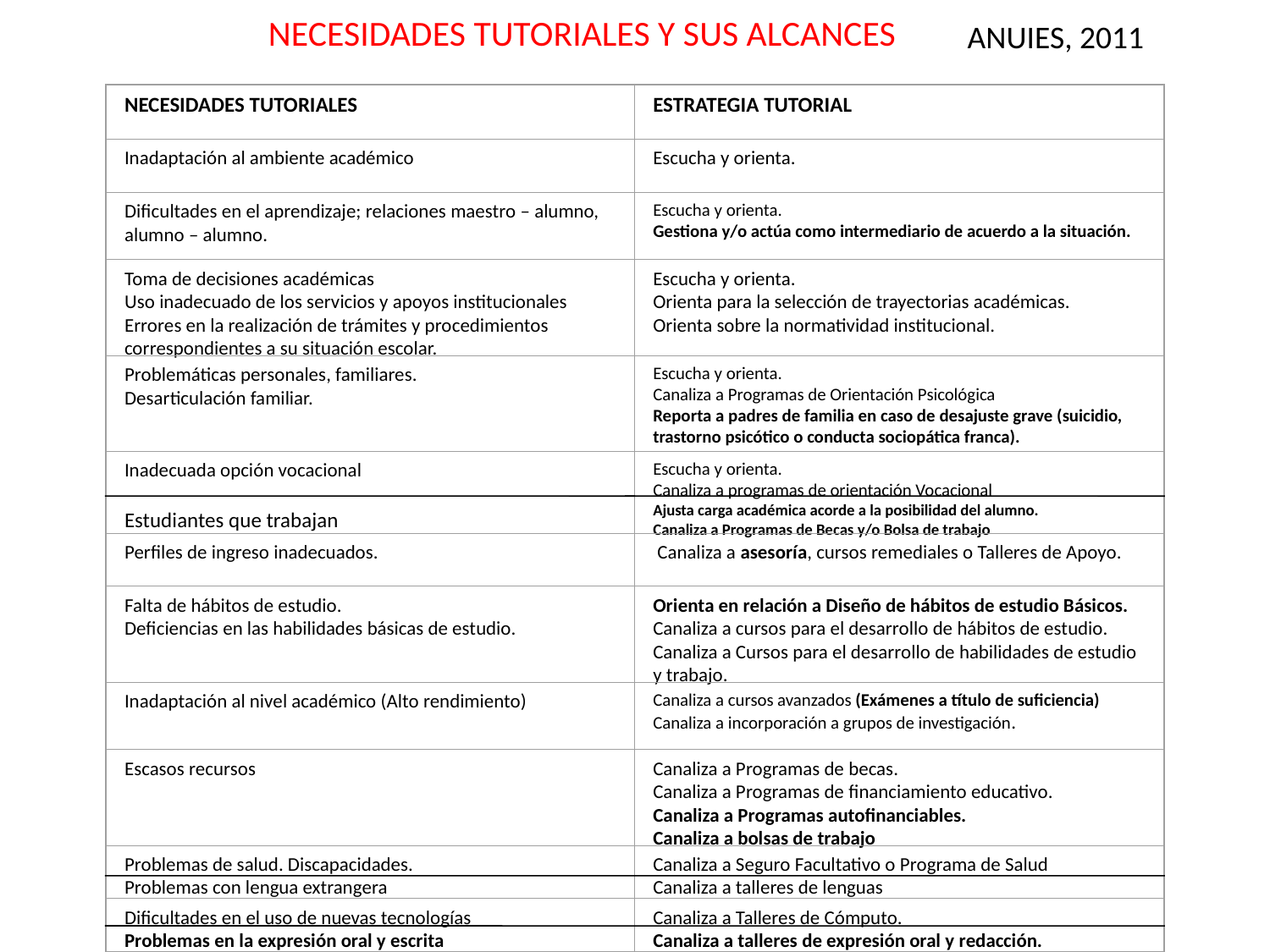

# NECESIDADES TUTORIALES Y SUS ALCANCES
ANUIES, 2011

NECESIDADES TUTORIALES

ESTRATEGIA TUTORIAL

Inadaptación al ambiente académico

Escucha y orienta.

Dificultades en el aprendizaje; relaciones maestro – alumno, alumno – alumno.

Escucha y orienta.
Gestiona y/o actúa como intermediario de acuerdo a la situación.

Toma de decisiones académicas
Uso inadecuado de los servicios y apoyos institucionales
Errores en la realización de trámites y procedimientos correspondientes a su situación escolar.

Escucha y orienta.
Orienta para la selección de trayectorias académicas.
Orienta sobre la normatividad institucional.

Problemáticas personales, familiares.
Desarticulación familiar.

Escucha y orienta.
Canaliza a Programas de Orientación Psicológica
Reporta a padres de familia en caso de desajuste grave (suicidio, trastorno psicótico o conducta sociopática franca).

Inadecuada opción vocacional

Estudiantes que trabajan

Escucha y orienta.
Canaliza a programas de orientación Vocacional
Ajusta carga académica acorde a la posibilidad del alumno.
Canaliza a Programas de Becas y/o Bolsa de trabajo

Perfiles de ingreso inadecuados.

 Canaliza a asesoría, cursos remediales o Talleres de Apoyo.

Falta de hábitos de estudio.
Deficiencias en las habilidades básicas de estudio.

Orienta en relación a Diseño de hábitos de estudio Básicos.
Canaliza a cursos para el desarrollo de hábitos de estudio.
Canaliza a Cursos para el desarrollo de habilidades de estudio y trabajo.

Inadaptación al nivel académico (Alto rendimiento)

Canaliza a cursos avanzados (Exámenes a título de suficiencia)
Canaliza a incorporación a grupos de investigación.

Escasos recursos

Canaliza a Programas de becas.
Canaliza a Programas de financiamiento educativo.
Canaliza a Programas autofinanciables.
Canaliza a bolsas de trabajo

Problemas de salud. Discapacidades.
Problemas con lengua extrangera

Canaliza a Seguro Facultativo o Programa de Salud
Canaliza a talleres de lenguas

Dificultades en el uso de nuevas tecnologías
Problemas en la expresión oral y escrita

Canaliza a Talleres de Cómputo.
Canaliza a talleres de expresión oral y redacción.